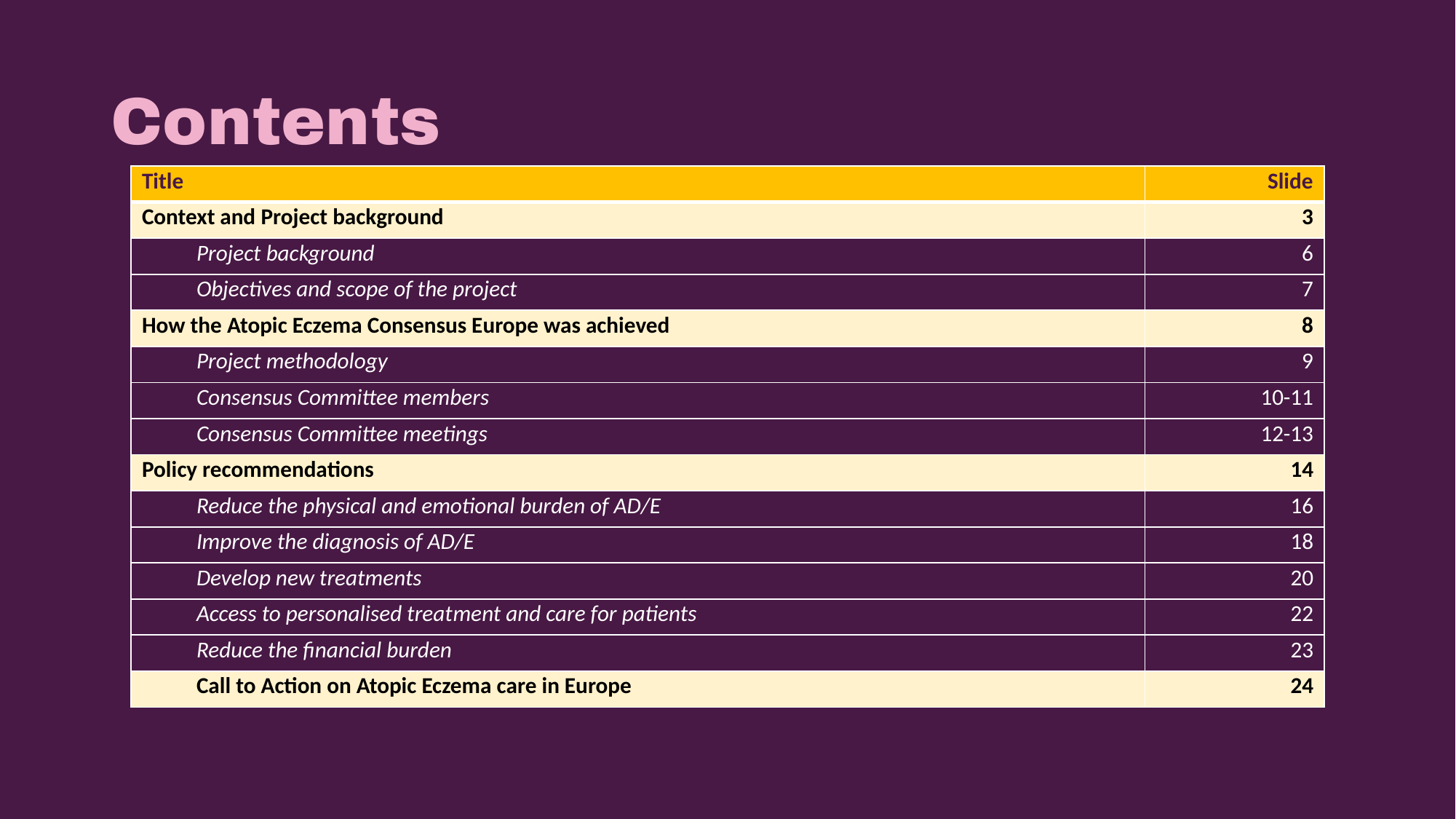

# Contents
| Title | Slide |
| --- | --- |
| Context and Project background | 3 |
| Project background | 6 |
| Objectives and scope of the project | 7 |
| How the Atopic Eczema Consensus Europe was achieved | 8 |
| Project methodology | 9 |
| Consensus Committee members | 10-11 |
| Consensus Committee meetings | 12-13 |
| Policy recommendations | 14 |
| Reduce the physical and emotional burden of AD/E | 16 |
| Improve the diagnosis of AD/E | 18 |
| Develop new treatments | 20 |
| Access to personalised treatment and care for patients | 22 |
| Reduce the financial burden | 23 |
| Call to Action on Atopic Eczema care in Europe | 24 |

2